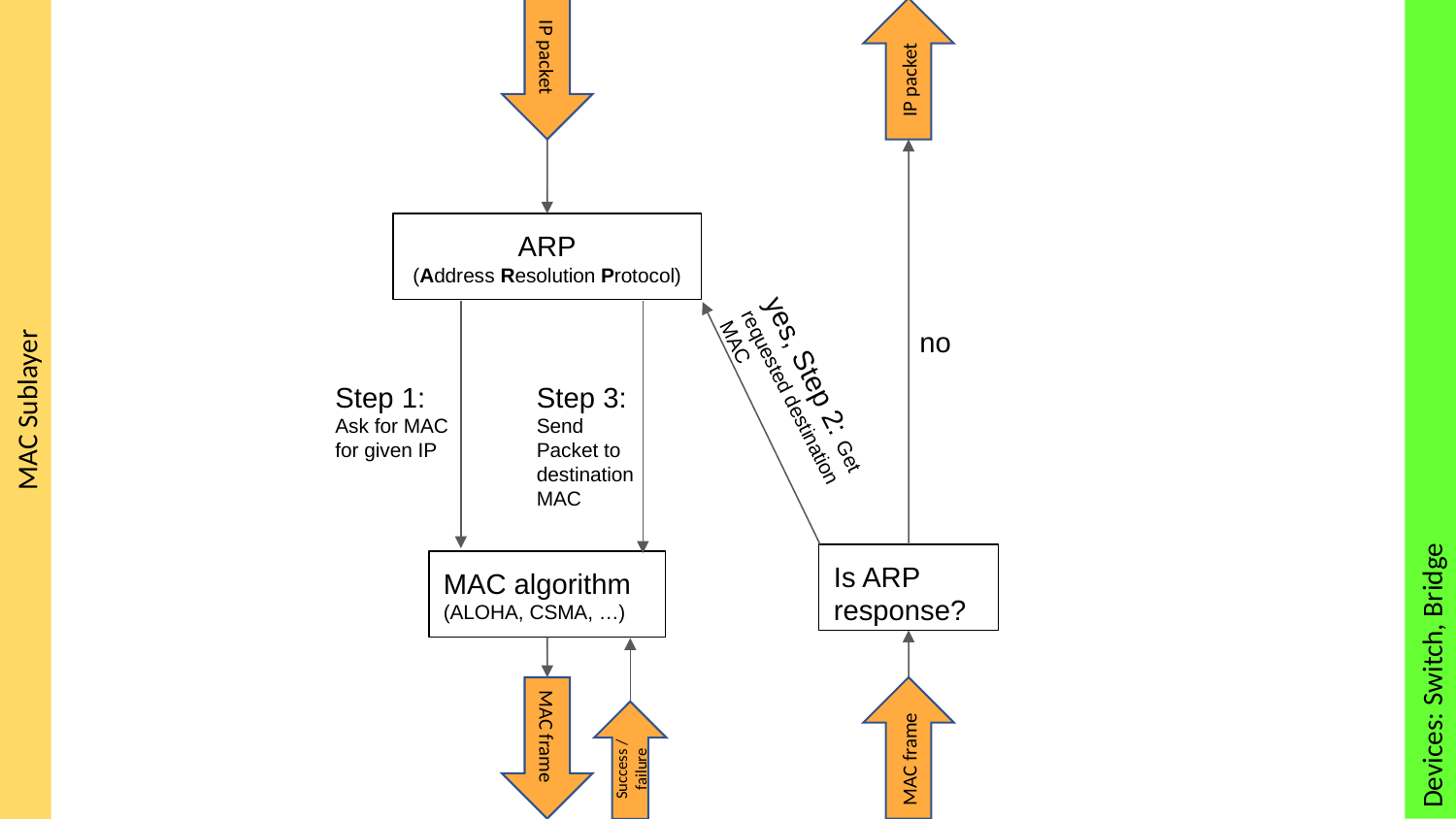

Devices: Switch, Bridge

MAC Sublayer
IP packet
IP packet
ARP
(Address Resolution Protocol)
no
Step 1:
Ask for MAC
for given IP
Step 3: Send Packet to destination MAC
yes, Step 2: Get requested destination MAC
Is ARP response?
MAC algorithm
(ALOHA, CSMA, …)
MAC frame
MAC frame
Success / failure